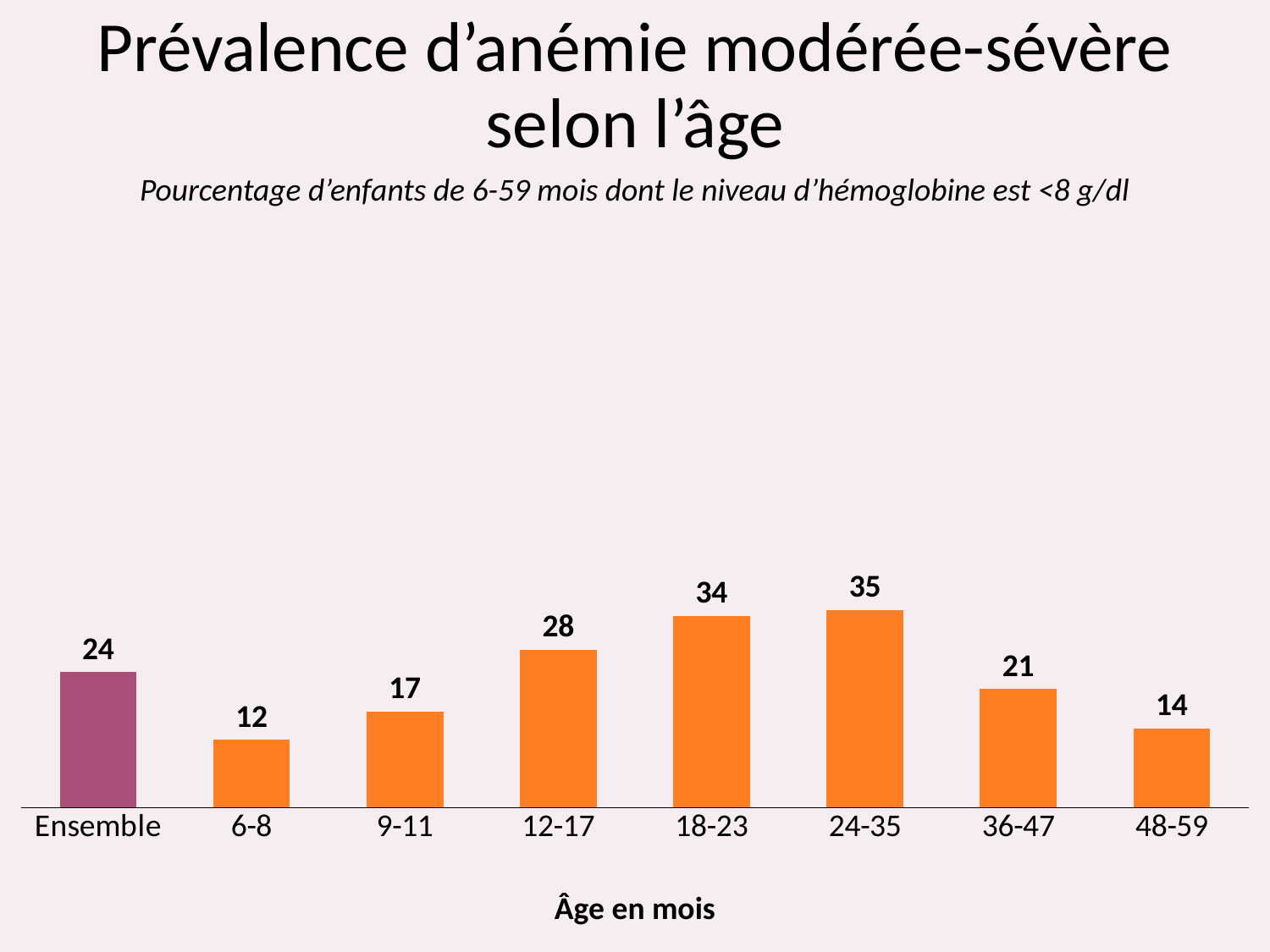

# Prévalence d’anémie modérée-sévère selon l’âge
Pourcentage d’enfants de 6-59 mois dont le niveau d’hémoglobine est <8 g/dl

### Chart

| Category | Series 1 |
|---|---|
| Ensemble | 24.0 |
| 6-8 | 12.0 |
| 9-11 | 17.0 |
| 12-17 | 28.0 |
| 18-23 | 34.0 |
| 24-35 | 35.0 |
| 36-47 | 21.0 |
| 48-59 | 14.0 |
Âge en mois